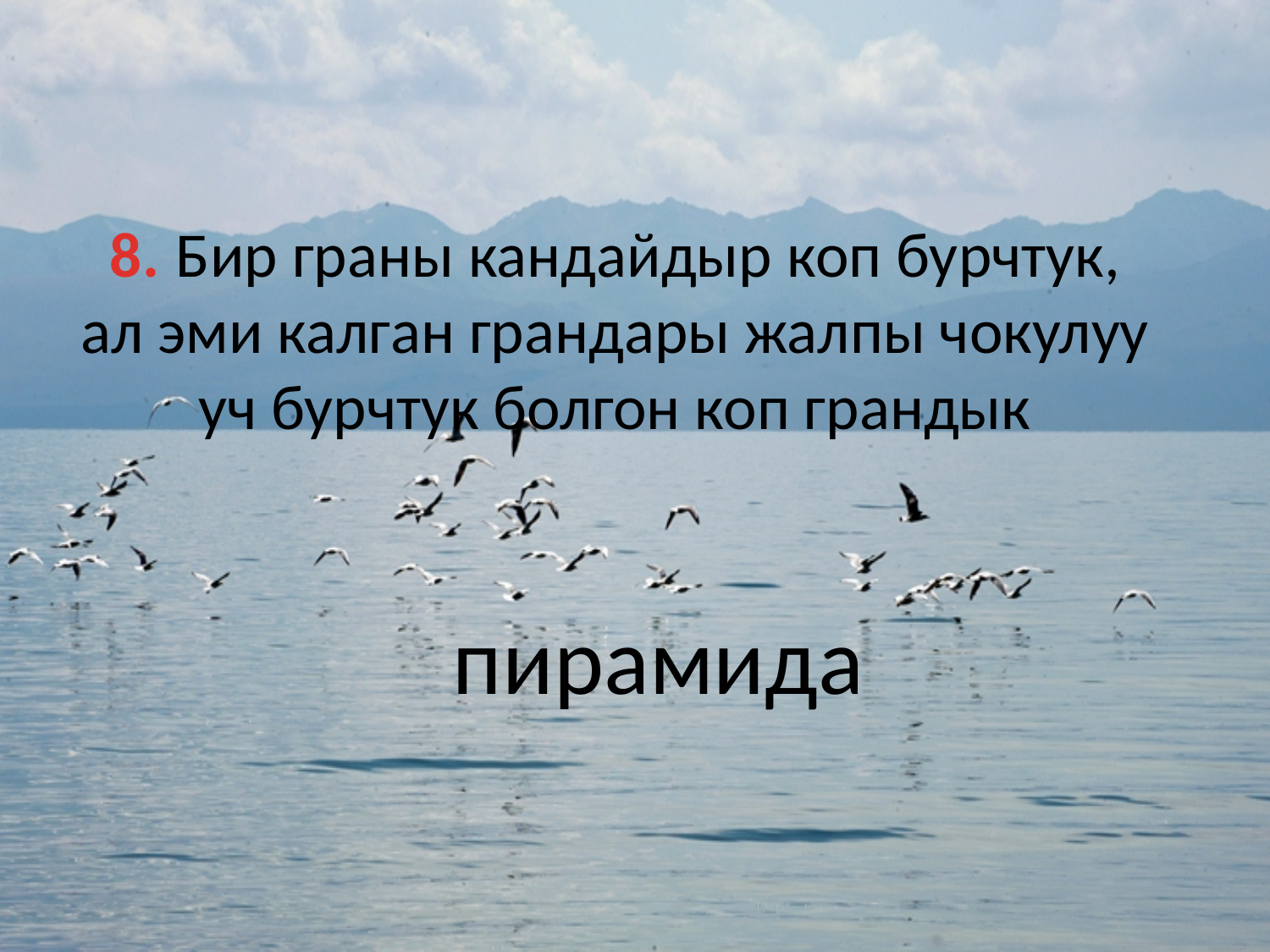

8. Бир граны кандайдыр коп бурчтук,
 ал эми калган грандары жалпы чокулуу
уч бурчтук болгон коп грандык
пирамида